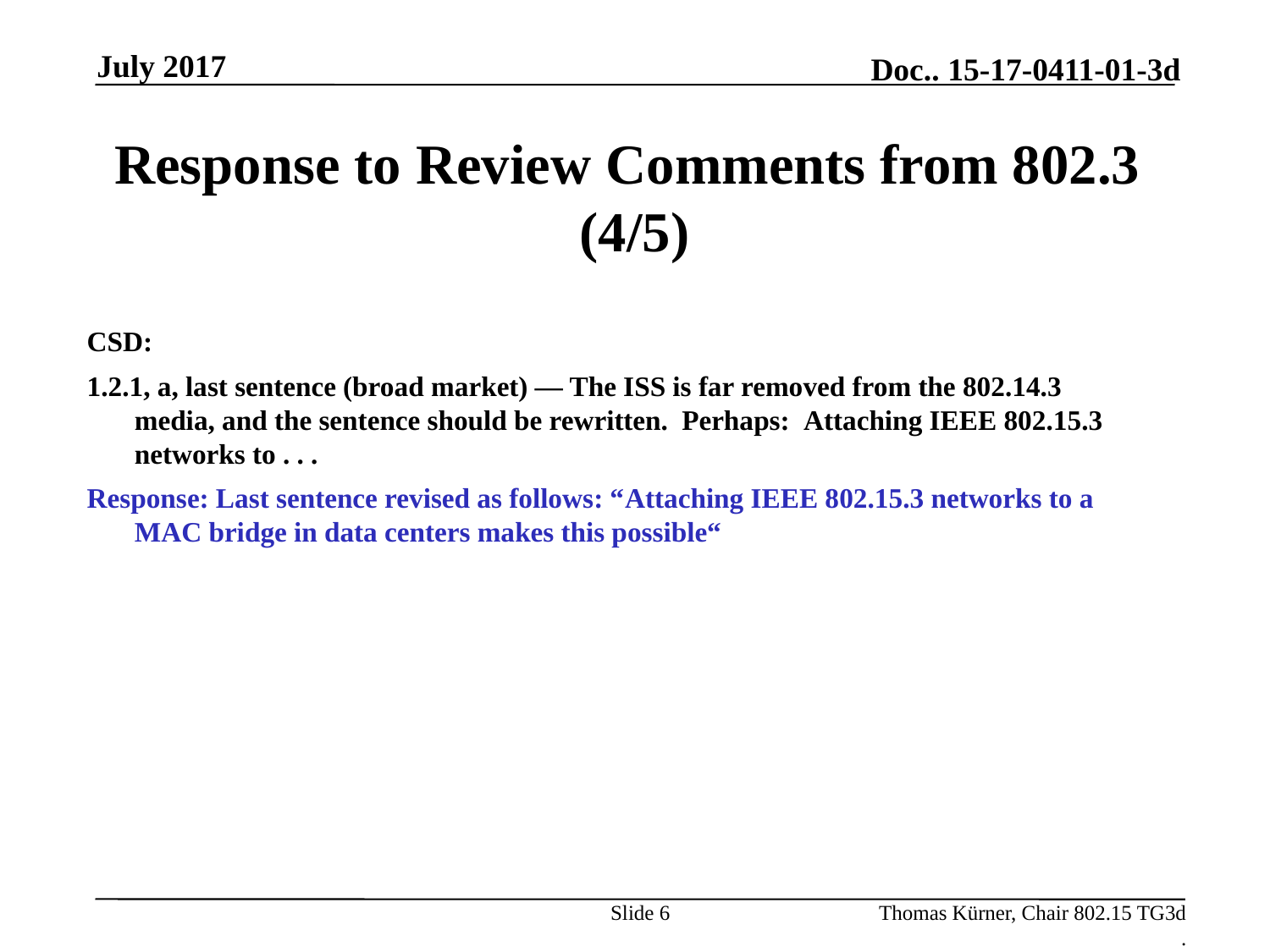

July 2017
# Response to Review Comments from 802.3 (4/5)
CSD:
1.2.1, a, last sentence (broad market) — The ISS is far removed from the 802.14.3 media, and the sentence should be rewritten.  Perhaps:  Attaching IEEE 802.15.3 networks to . . .
Response: Last sentence revised as follows: “Attaching IEEE 802.15.3 networks to a MAC bridge in data centers makes this possible“

Slide 6
Thomas Kürner, Chair 802.15 TG3d
.